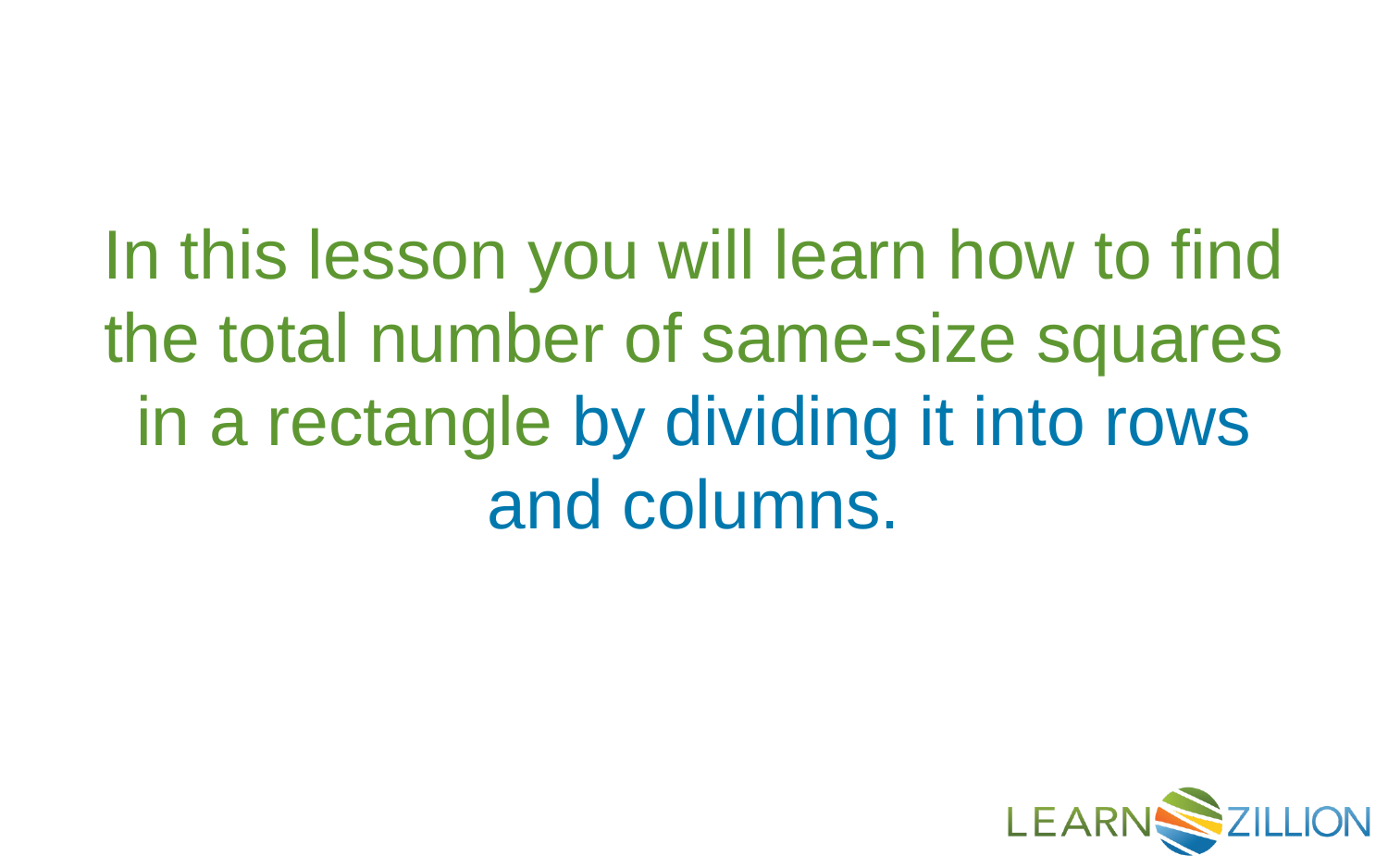

In this lesson you will learn how to find the total number of same-size squares in a rectangle by dividing it into rows and columns.